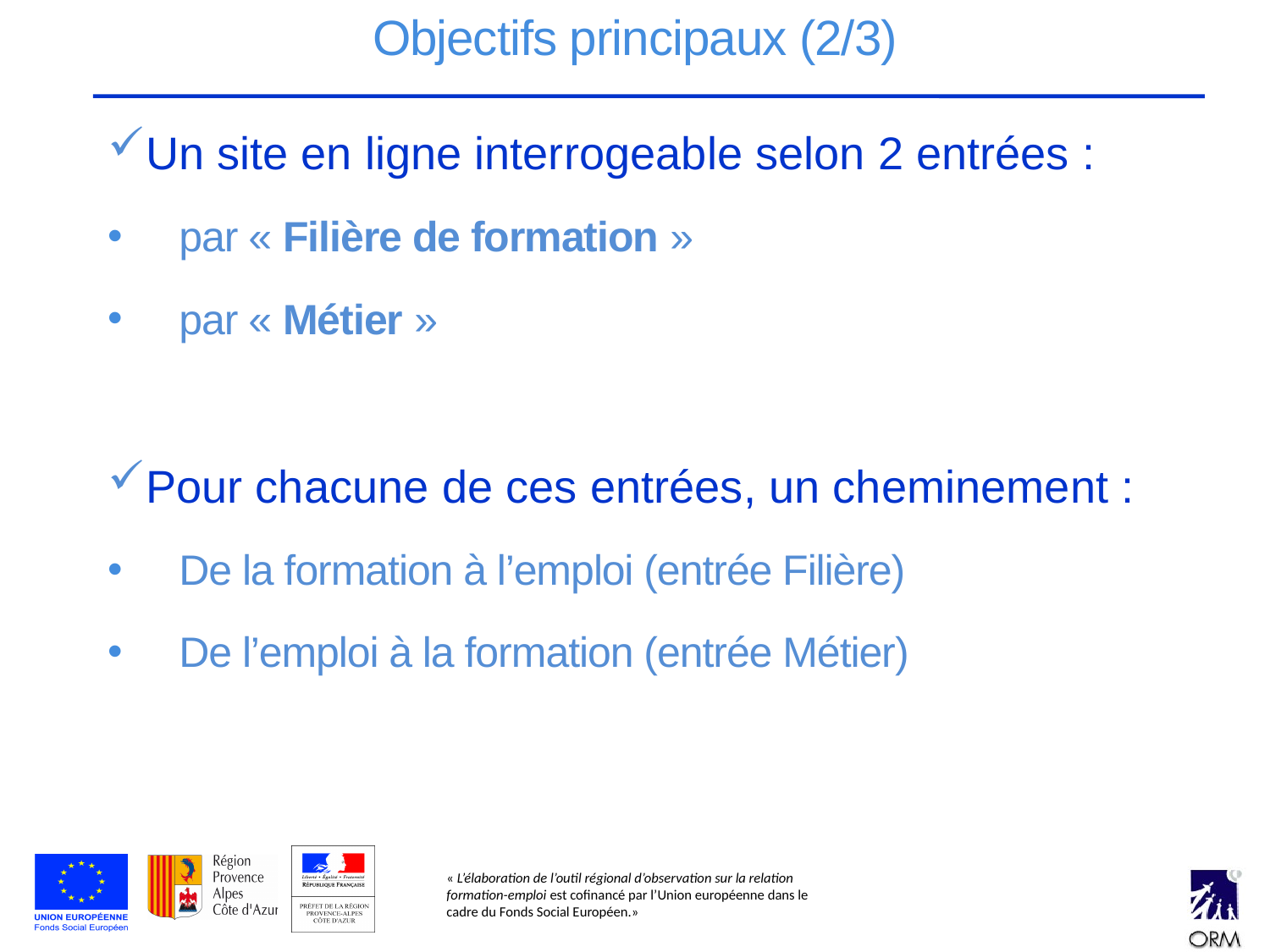

# Objectifs principaux (2/3)

Un site en ligne interrogeable selon 2 entrées :
par « Filière de formation »
par « Métier »

Pour chacune de ces entrées, un cheminement :
De la formation à l’emploi (entrée Filière)
De l’emploi à la formation (entrée Métier)